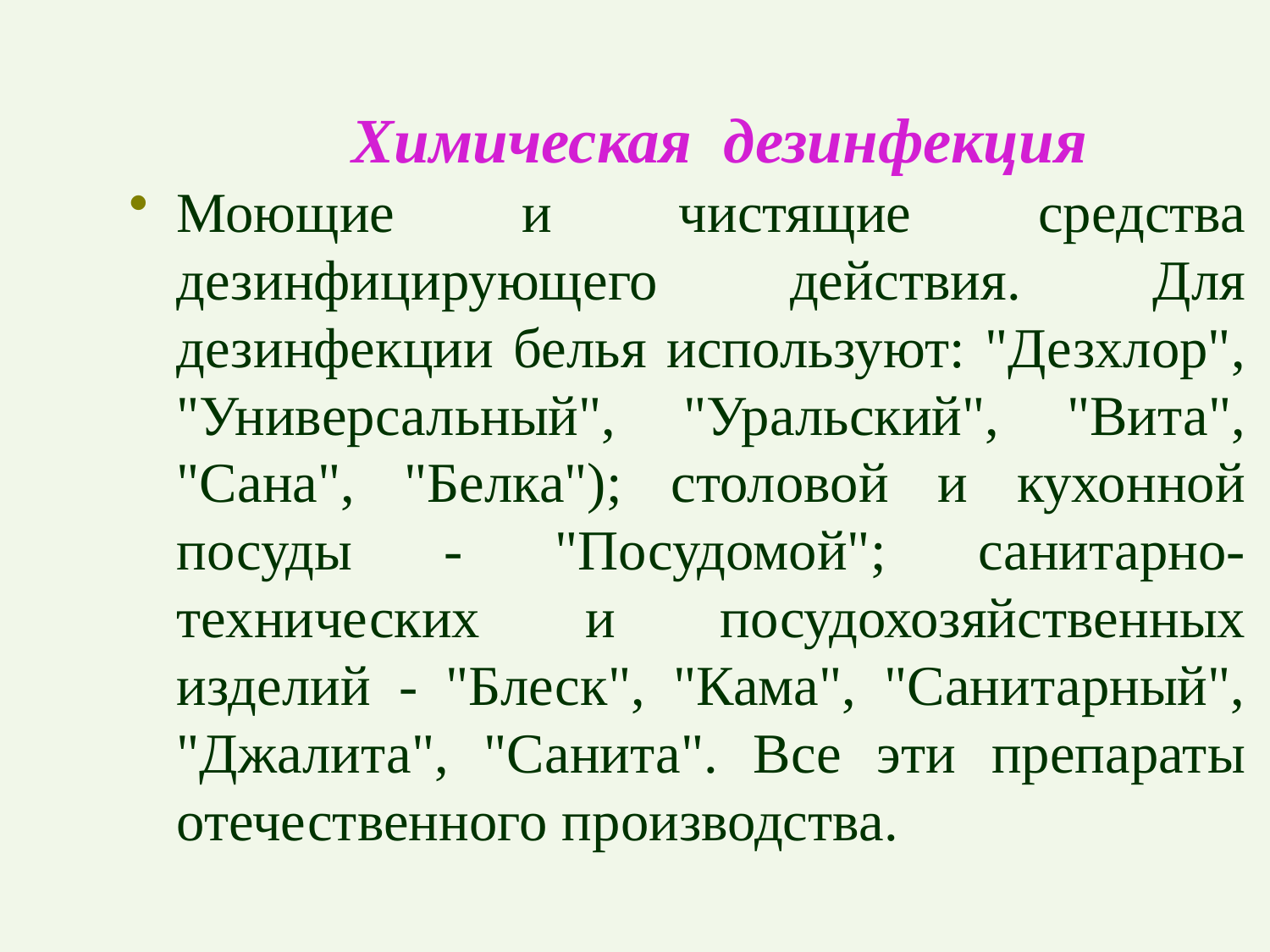

# Химическая  дезинфекция
Моющие и чистящие средства дезинфицирующего действия. Для дезинфекции белья используют: "Дезхлор", "Универсальный", "Уральский", "Вита", "Сана", "Белка"); столовой и кухонной посуды - "Посудомой"; санитарно-технических и посудохозяйственных изделий - "Блеск", "Кама", "Санитарный", "Джалита", "Санита". Все эти препараты отечественного производства.